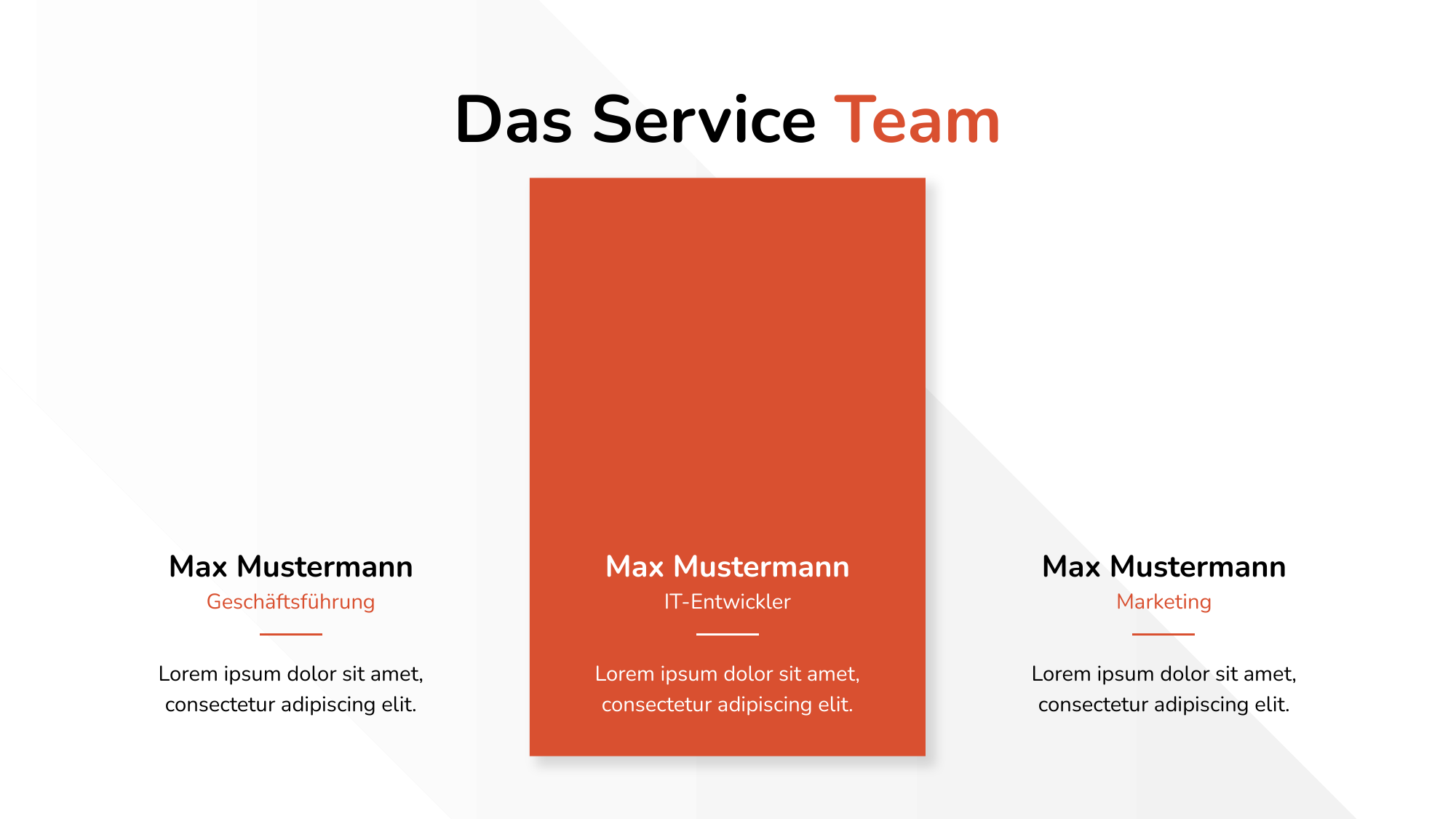

# Das Service Team

Max Mustermann
Max Mustermann
Max Mustermann
Geschäftsführung
IT-Entwickler
Marketing
Lorem ipsum dolor sit amet, consectetur adipiscing elit.
Lorem ipsum dolor sit amet, consectetur adipiscing elit.
Lorem ipsum dolor sit amet, consectetur adipiscing elit.